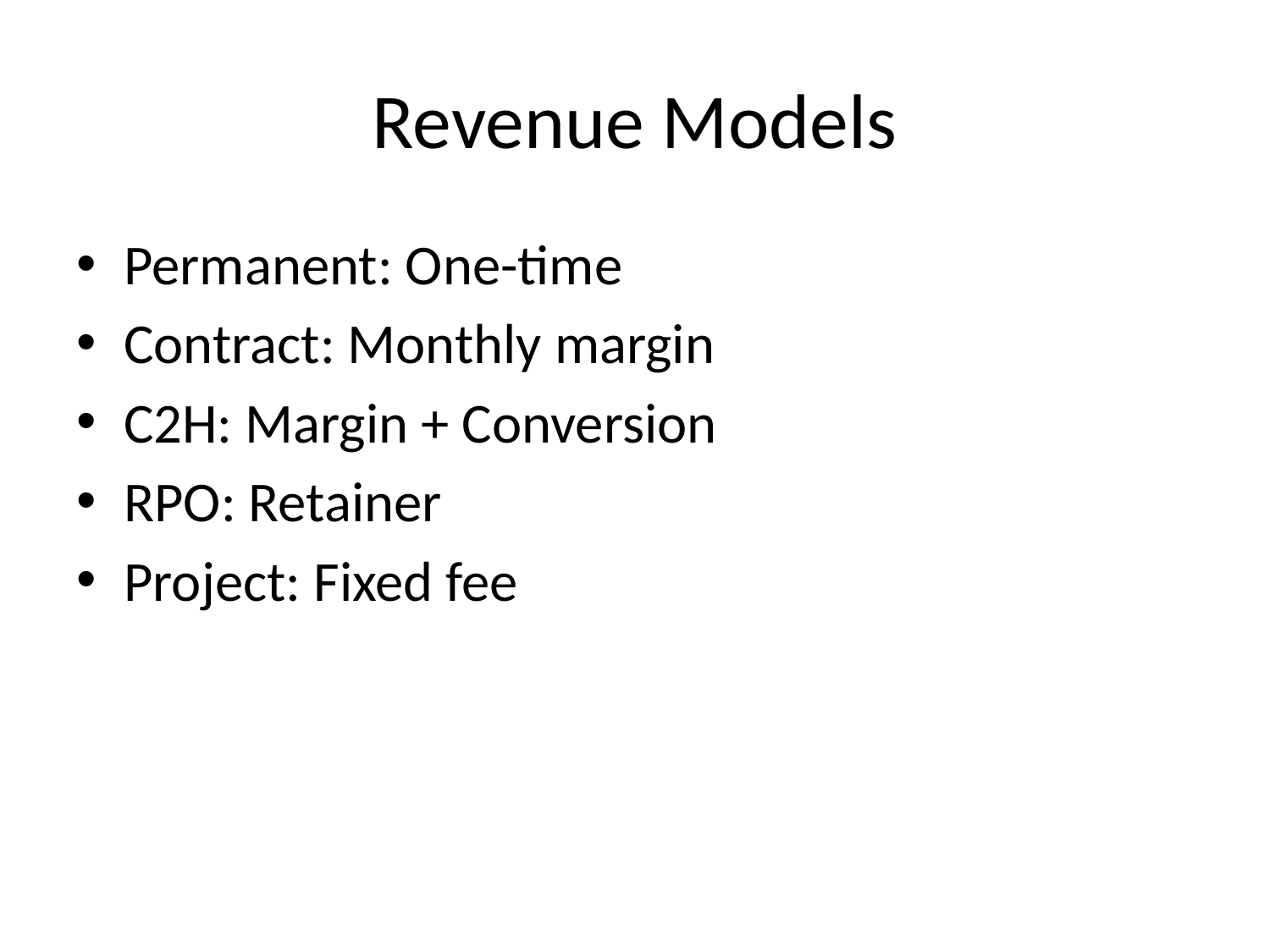

# Revenue Models
Permanent: One-time
Contract: Monthly margin
C2H: Margin + Conversion
RPO: Retainer
Project: Fixed fee